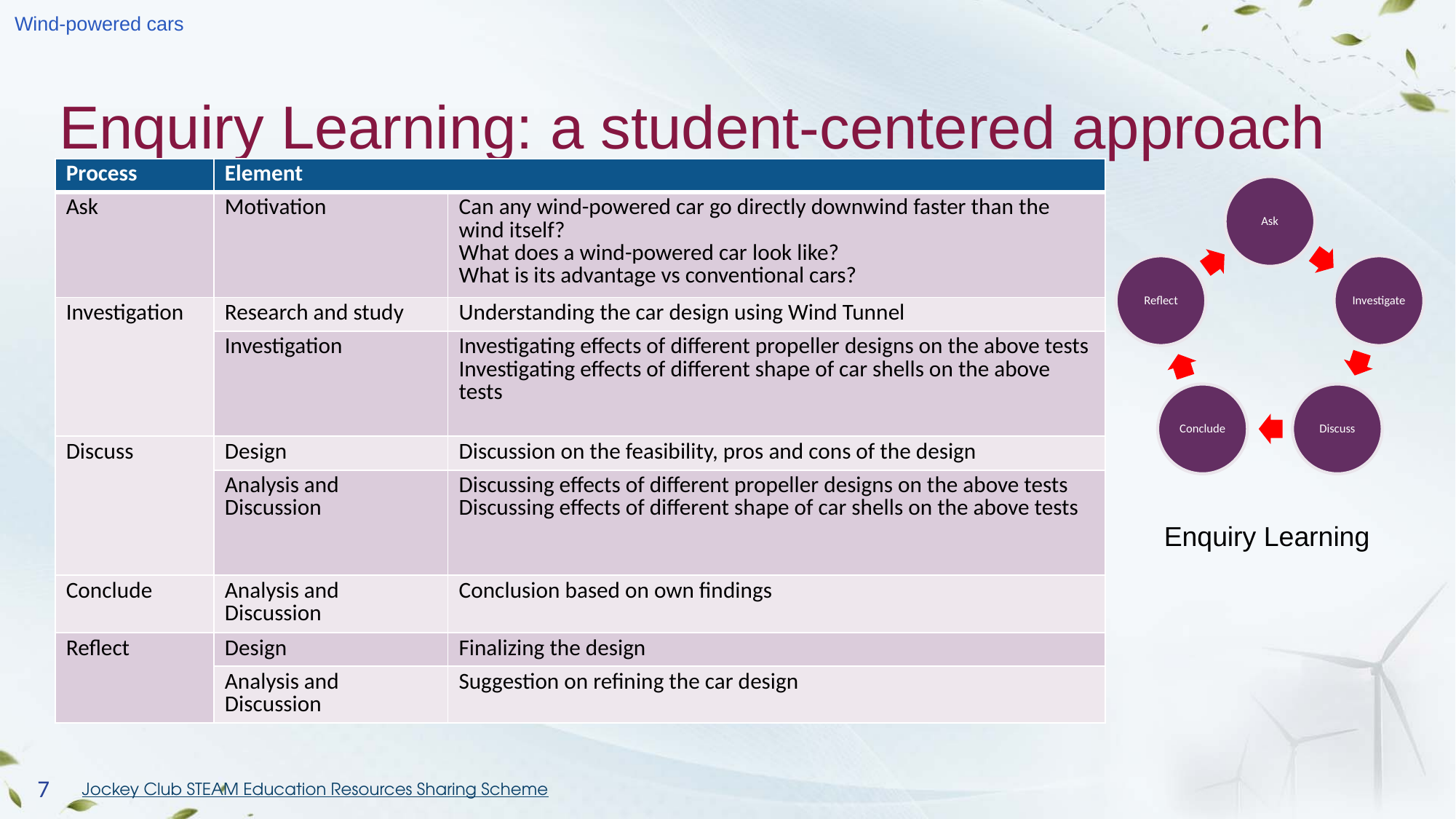

# Enquiry Learning: a student-centered approach
| Process | Element |  |
| --- | --- | --- |
| Ask | Motivation | Can any wind-powered car go directly downwind faster than the wind itself? What does a wind-powered car look like? What is its advantage vs conventional cars? |
| Investigation | Research and study | Understanding the car design using Wind Tunnel |
|  | Investigation | Investigating effects of different propeller designs on the above tests Investigating effects of different shape of car shells on the above tests |
| Discuss | Design | Discussion on the feasibility, pros and cons of the design |
|  | Analysis and Discussion | Discussing effects of different propeller designs on the above tests Discussing effects of different shape of car shells on the above tests |
| Conclude | Analysis and Discussion | Conclusion based on own findings |
| Reflect | Design | Finalizing the design |
|  | Analysis and Discussion | Suggestion on refining the car design |
Ask

Investigate

Discuss

Conclude

Reflect

Enquiry Learning
7